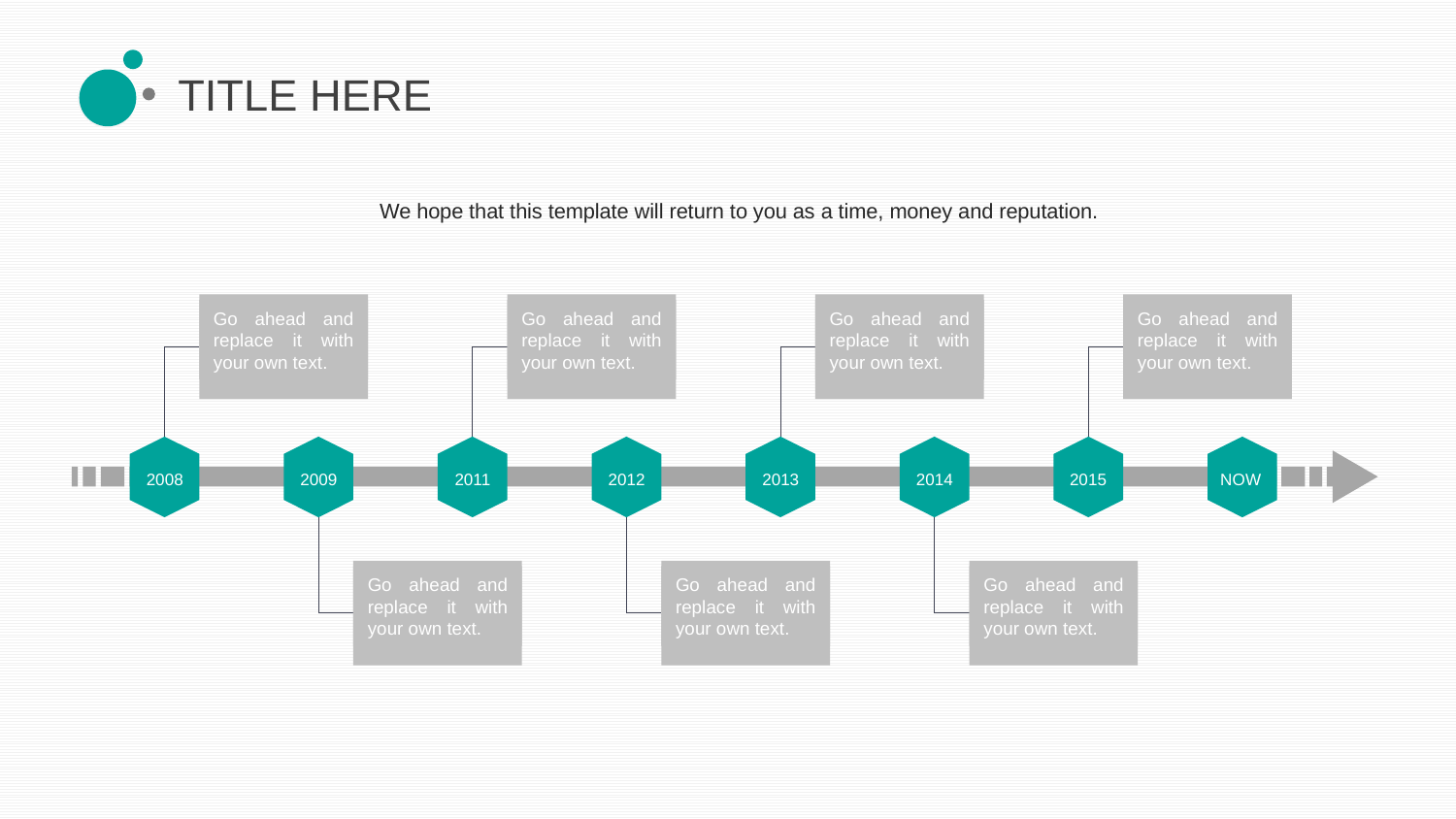

TITLE HERE
We hope that this template will return to you as a time, money and reputation.

Go ahead and replace it with your own text.

Go ahead and replace it with your own text.

Go ahead and replace it with your own text.

Go ahead and replace it with your own text.

2008

2009

2011

2012

2013

2014

NOW

2015

Go ahead and replace it with your own text.

Go ahead and replace it with your own text.

Go ahead and replace it with your own text.